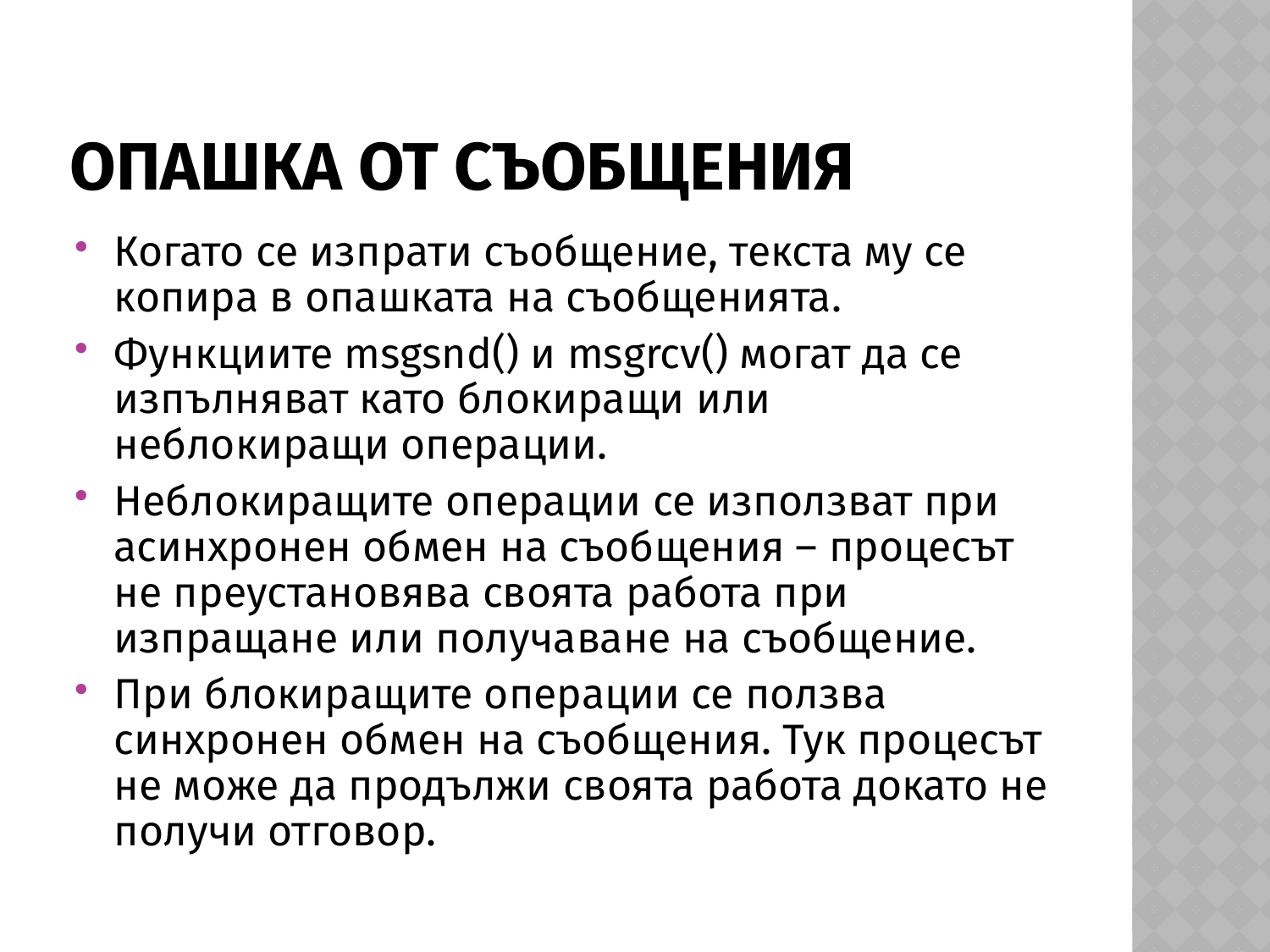

# Опашка от съобщения
Когато се изпрати съобщение, текста му се копира в опашката на съобщенията.
Функциите msgsnd() и msgrcv() могат да се изпълняват като блокиращи или неблокиращи операции.
Неблокиращите операции се използват при асинхронен обмен на съобщения – процесът не преустановява своята работа при изпращане или получаване на съобщение.
При блокиращите операции се ползва синхронен обмен на съобщения. Тук процесът не може да продължи своята работа докато не получи отговор.